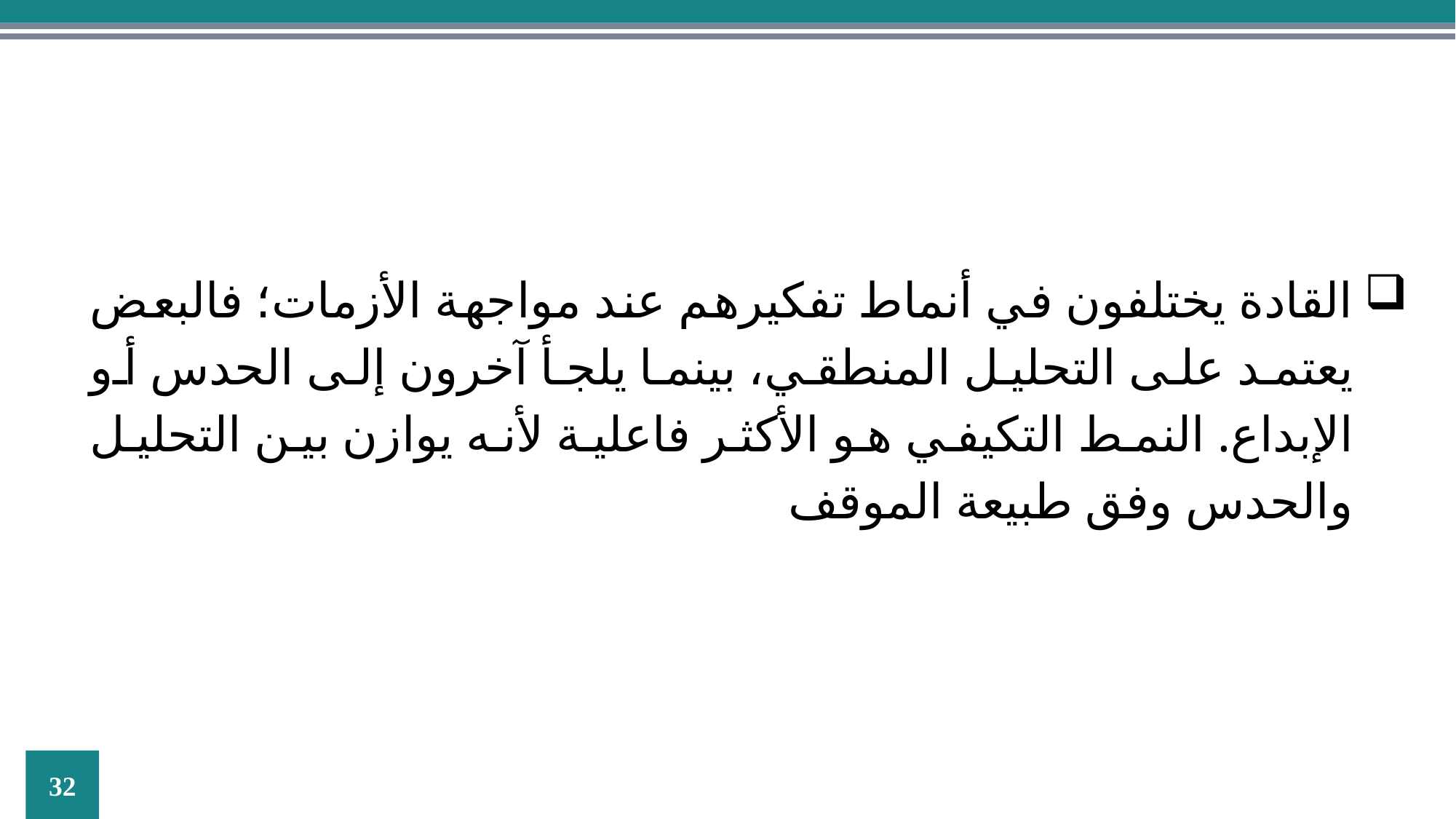

القادة يختلفون في أنماط تفكيرهم عند مواجهة الأزمات؛ فالبعض يعتمد على التحليل المنطقي، بينما يلجأ آخرون إلى الحدس أو الإبداع. النمط التكيفي هو الأكثر فاعلية لأنه يوازن بين التحليل والحدس وفق طبيعة الموقف